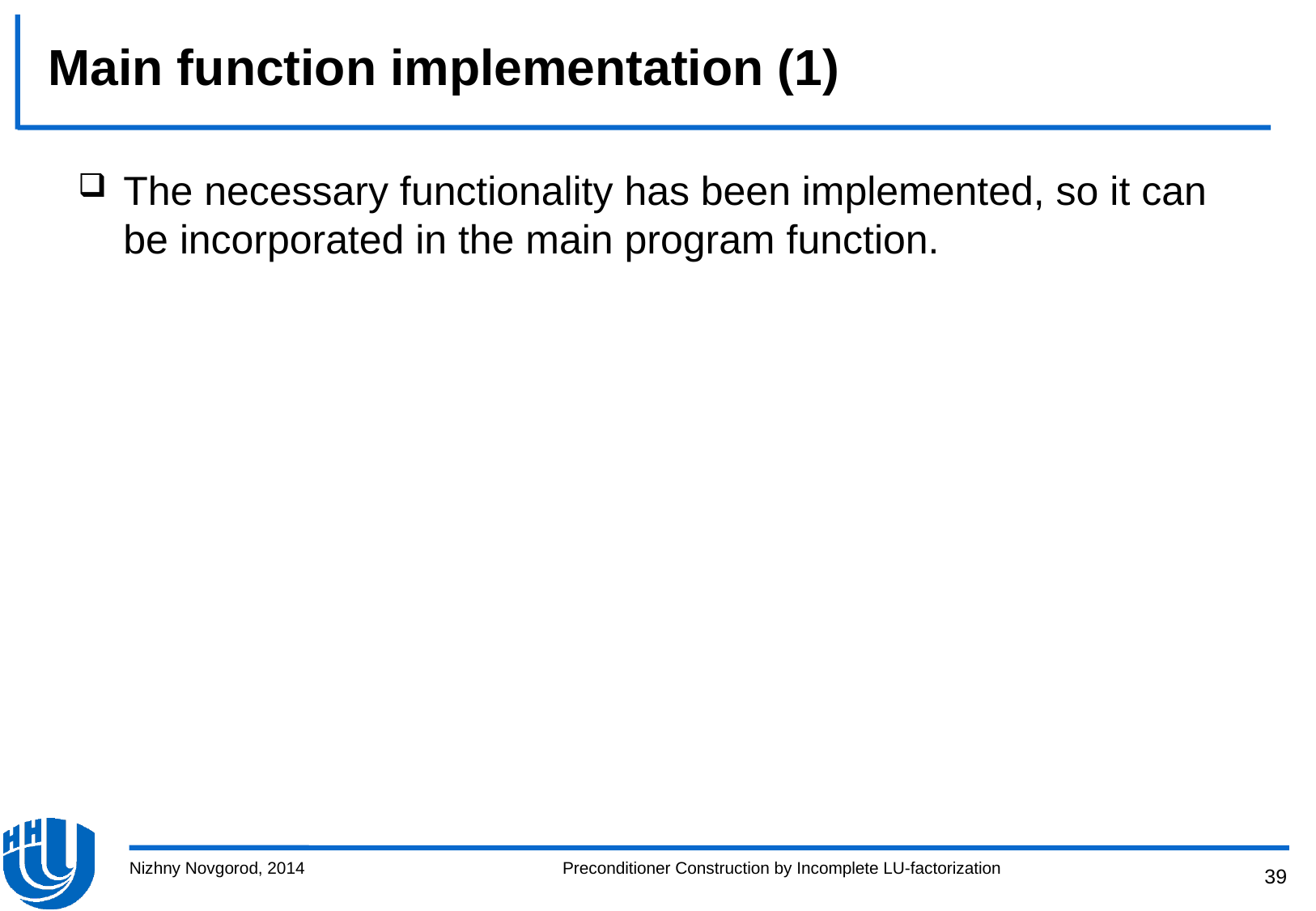

# Main function implementation (1)
The necessary functionality has been implemented, so it can be incorporated in the main program function.
Nizhny Novgorod, 2014
Preconditioner Construction by Incomplete LU-factorization